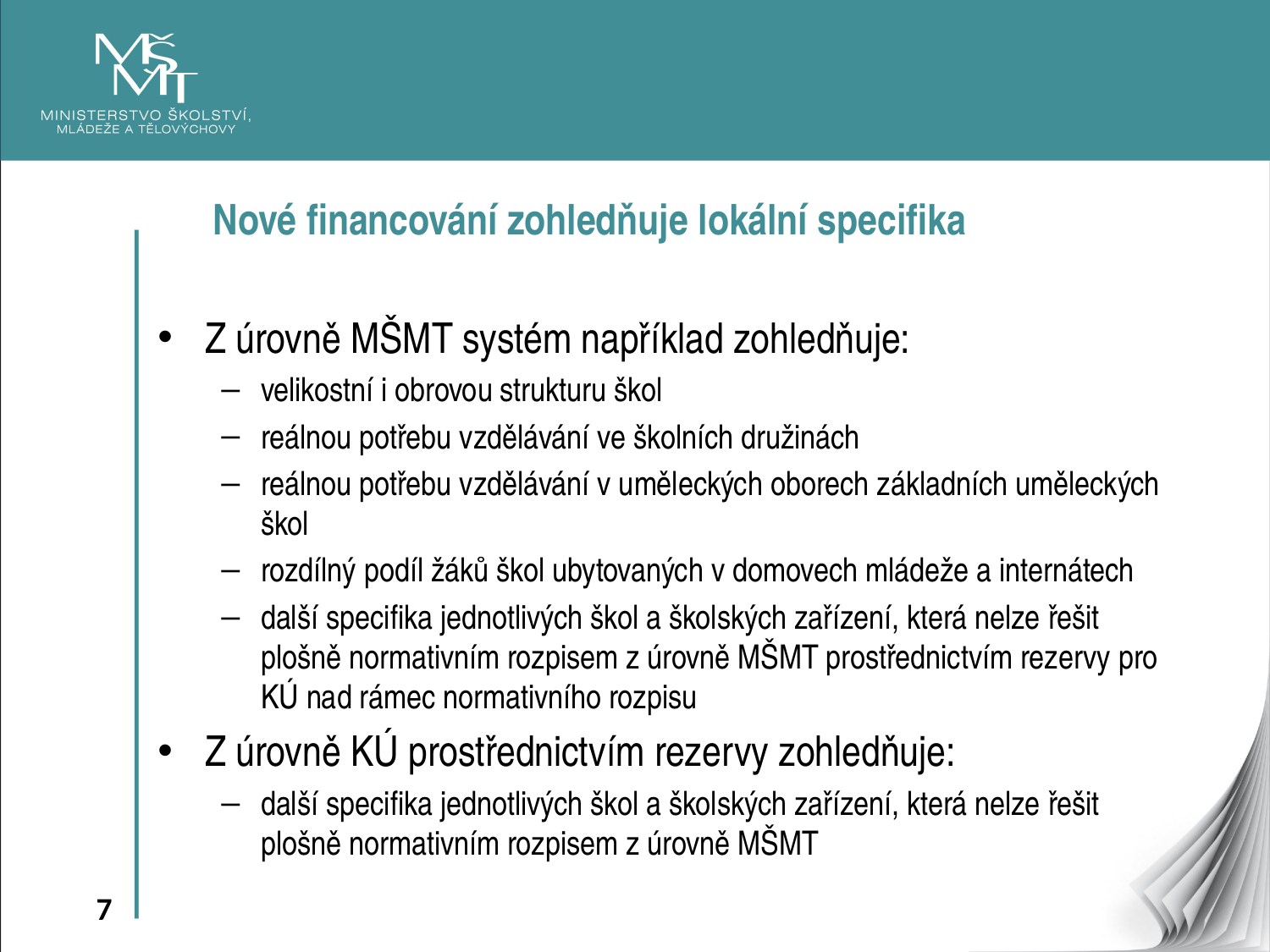

Nové financování zohledňuje lokální specifika

Z úrovně MŠMT systém například zohledňuje:
velikostní i obrovou strukturu škol
reálnou potřebu vzdělávání ve školních družinách
reálnou potřebu vzdělávání v uměleckých oborech základních uměleckých škol
rozdílný podíl žáků škol ubytovaných v domovech mládeže a internátech
další specifika jednotlivých škol a školských zařízení, která nelze řešit plošně normativním rozpisem z úrovně MŠMT prostřednictvím rezervy pro KÚ nad rámec normativního rozpisu
Z úrovně KÚ prostřednictvím rezervy zohledňuje:
další specifika jednotlivých škol a školských zařízení, která nelze řešit plošně normativním rozpisem z úrovně MŠMT